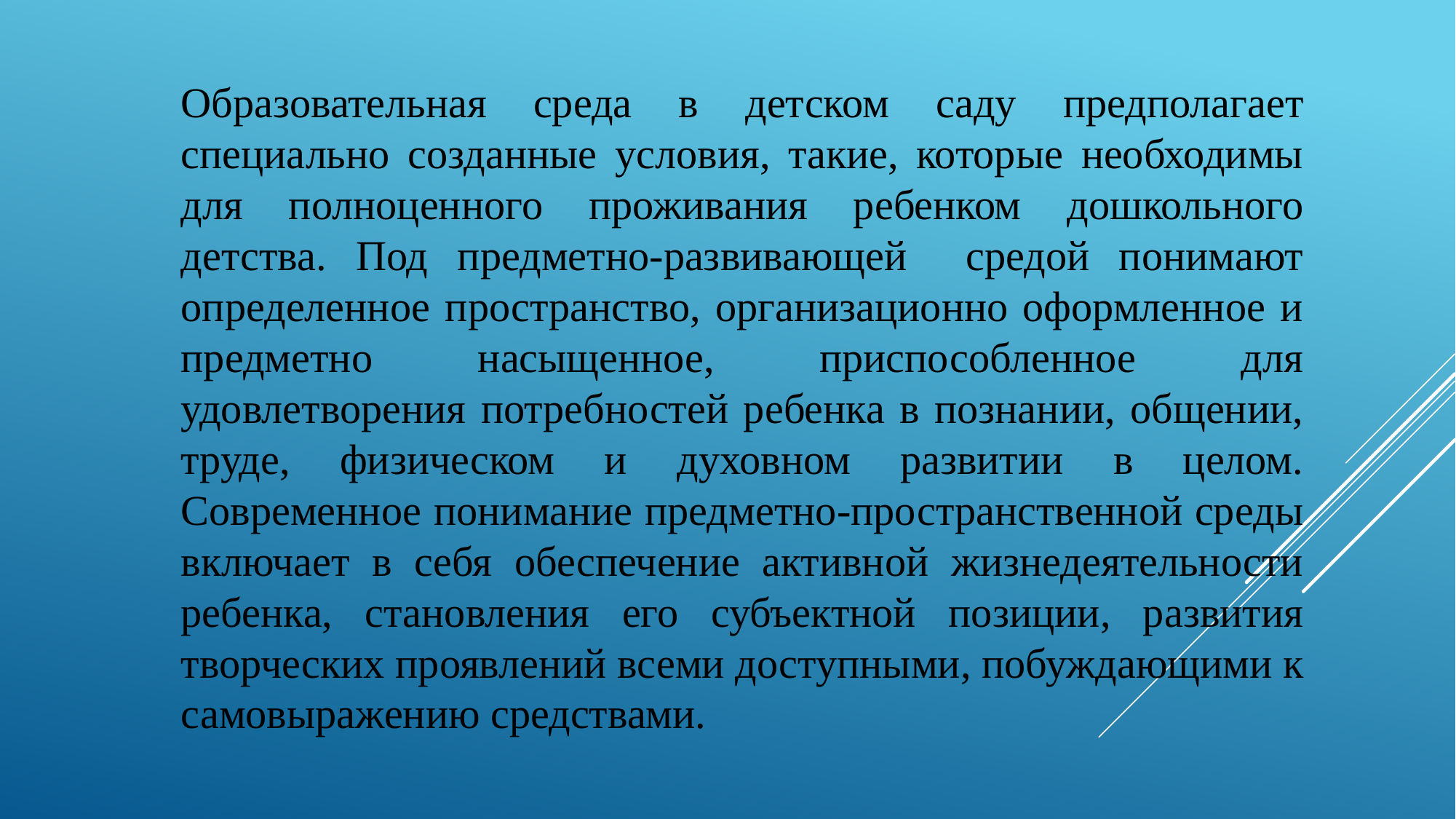

Образовательная среда в детском саду предполагает специально созданные условия, такие, которые необходимы для полноценного проживания ребенком дошкольного детства. Под предметно-развивающей  средой понимают определенное пространство, организационно оформленное и предметно насыщенное, приспособленное для удовлетворения потребностей ребенка в познании, общении, труде, физическом и духовном развитии в целом. Современное понимание предметно-пространственной среды включает в себя обеспечение активной жизнедеятельности ребенка, становления его субъектной позиции, развития творческих проявлений всеми доступными, побуждающими к самовыражению средствами.